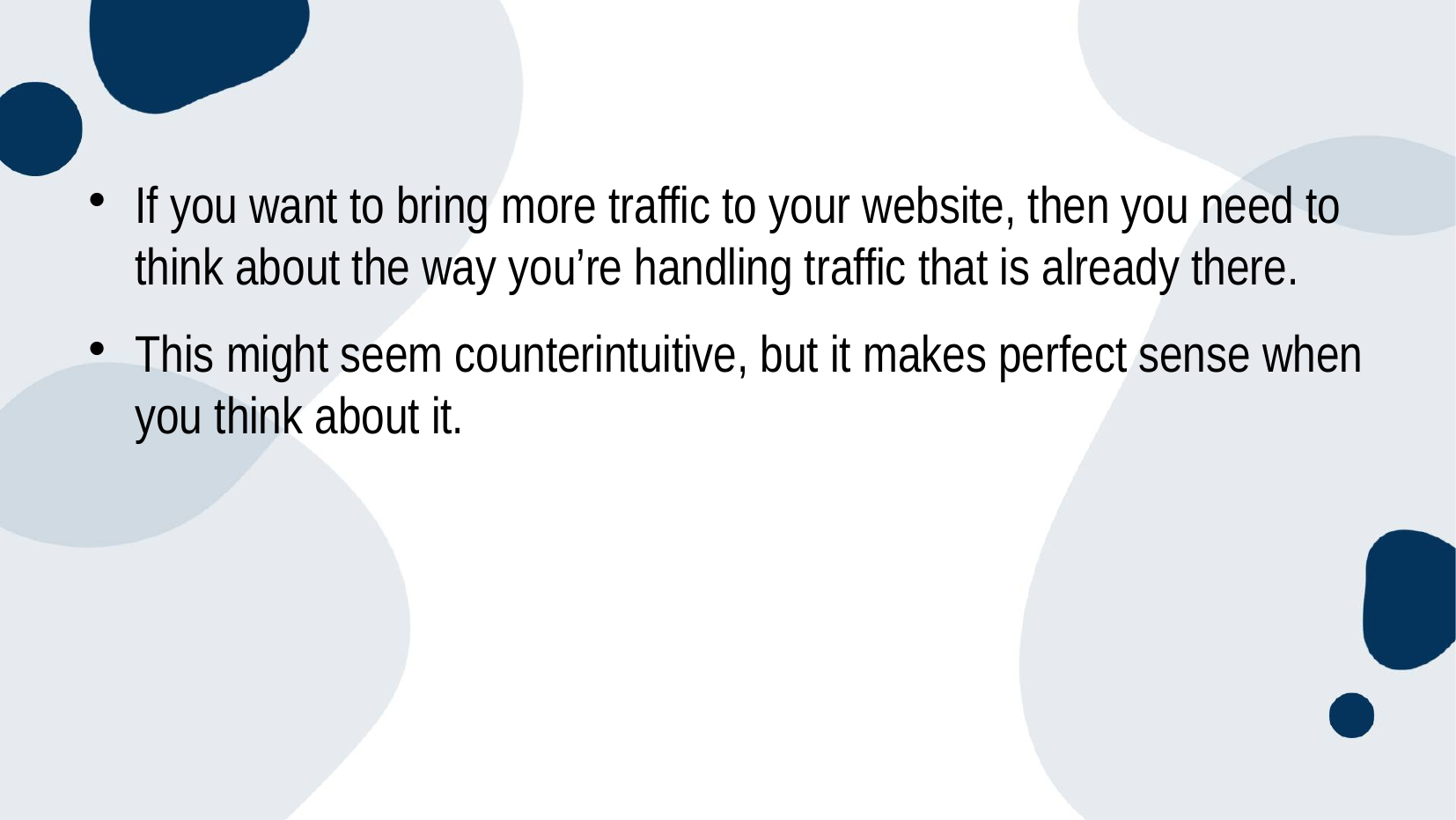

If you want to bring more traffic to your website, then you need to think about the way you’re handling traffic that is already there.
This might seem counterintuitive, but it makes perfect sense when you think about it.